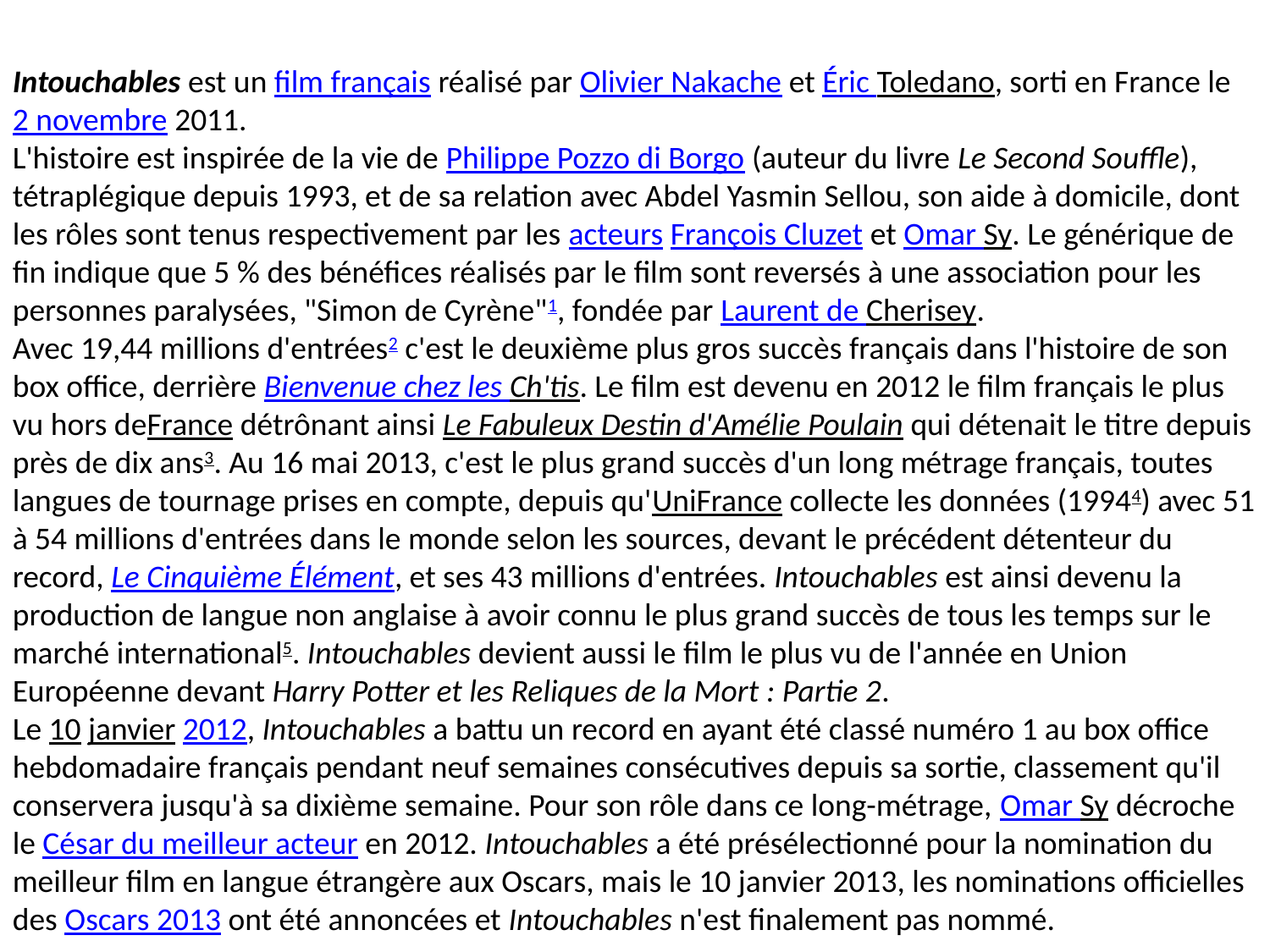

Intouchables est un film français réalisé par Olivier Nakache et Éric Toledano, sorti en France le 2 novembre 2011.
L'histoire est inspirée de la vie de Philippe Pozzo di Borgo (auteur du livre Le Second Souffle), tétraplégique depuis 1993, et de sa relation avec Abdel Yasmin Sellou, son aide à domicile, dont les rôles sont tenus respectivement par les acteurs François Cluzet et Omar Sy. Le générique de fin indique que 5 % des bénéfices réalisés par le film sont reversés à une association pour les personnes paralysées, "Simon de Cyrène"1, fondée par Laurent de Cherisey.
Avec 19,44 millions d'entrées2 c'est le deuxième plus gros succès français dans l'histoire de son box office, derrière Bienvenue chez les Ch'tis. Le film est devenu en 2012 le film français le plus vu hors deFrance détrônant ainsi Le Fabuleux Destin d'Amélie Poulain qui détenait le titre depuis près de dix ans3. Au 16 mai 2013, c'est le plus grand succès d'un long métrage français, toutes langues de tournage prises en compte, depuis qu'UniFrance collecte les données (19944) avec 51 à 54 millions d'entrées dans le monde selon les sources, devant le précédent détenteur du record, Le Cinquième Élément, et ses 43 millions d'entrées. Intouchables est ainsi devenu la production de langue non anglaise à avoir connu le plus grand succès de tous les temps sur le marché international5. Intouchables devient aussi le film le plus vu de l'année en Union Européenne devant Harry Potter et les Reliques de la Mort : Partie 2.
Le 10 janvier 2012, Intouchables a battu un record en ayant été classé numéro 1 au box office hebdomadaire français pendant neuf semaines consécutives depuis sa sortie, classement qu'il conservera jusqu'à sa dixième semaine. Pour son rôle dans ce long-métrage, Omar Sy décroche le César du meilleur acteur en 2012. Intouchables a été présélectionné pour la nomination du meilleur film en langue étrangère aux Oscars, mais le 10 janvier 2013, les nominations officielles des Oscars 2013 ont été annoncées et Intouchables n'est finalement pas nommé.